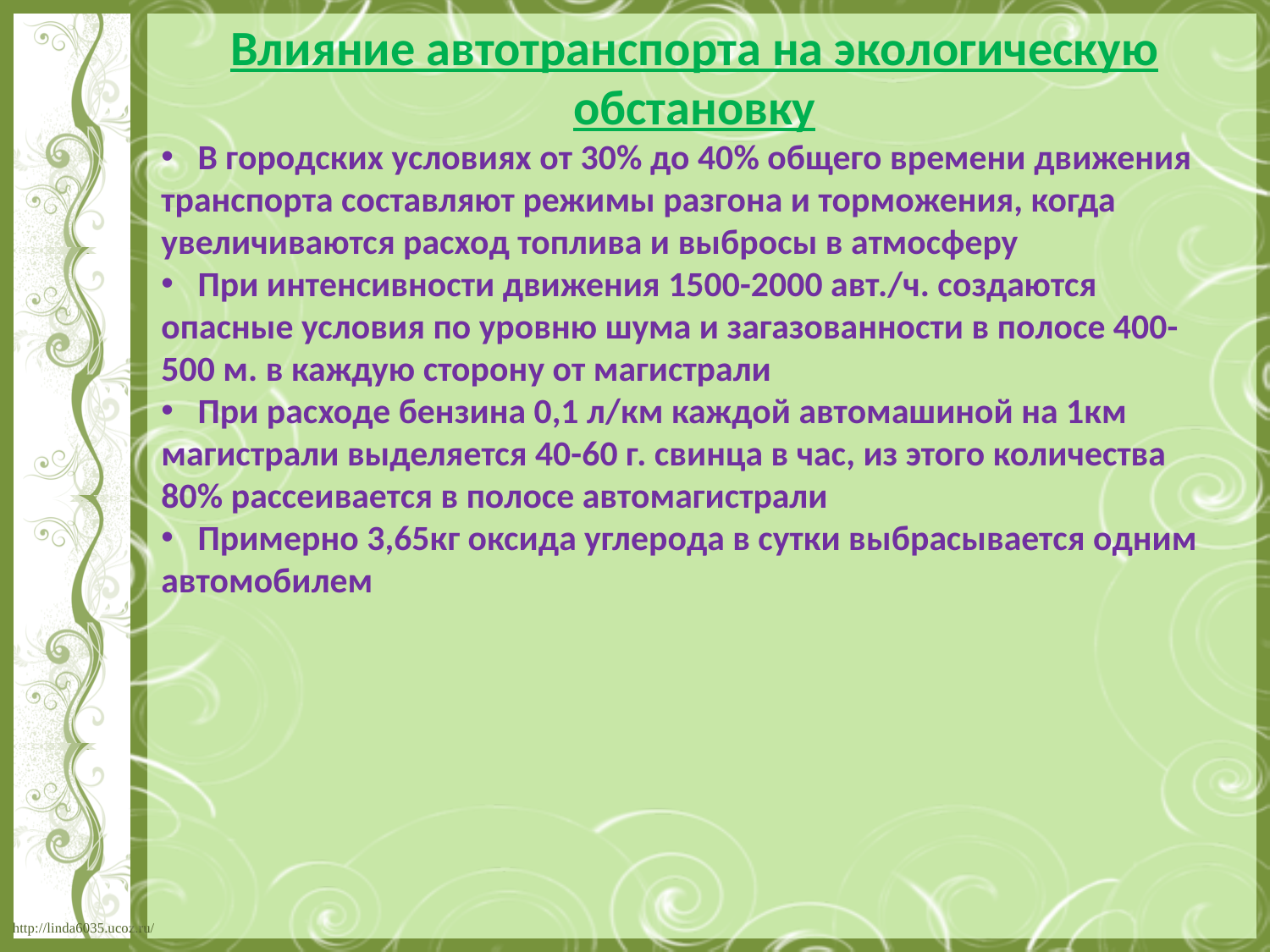

Влияние автотранспорта на экологическую обстановку
   В городских условиях от 30% до 40% общего времени движения транспорта составляют режимы разгона и торможения, когда увеличиваются расход топлива и выбросы в атмосферу
   При интенсивности движения 1500-2000 авт./ч. создаются опасные условия по уровню шума и загазованности в полосе 400-500 м. в каждую сторону от магистрали
   При расходе бензина 0,1 л/км каждой автомашиной на 1км магистрали выделяется 40-60 г. свинца в час, из этого количества 80% рассеивается в полосе автомагистрали
   Примерно 3,65кг оксида углерода в сутки выбрасывается одним автомобилем